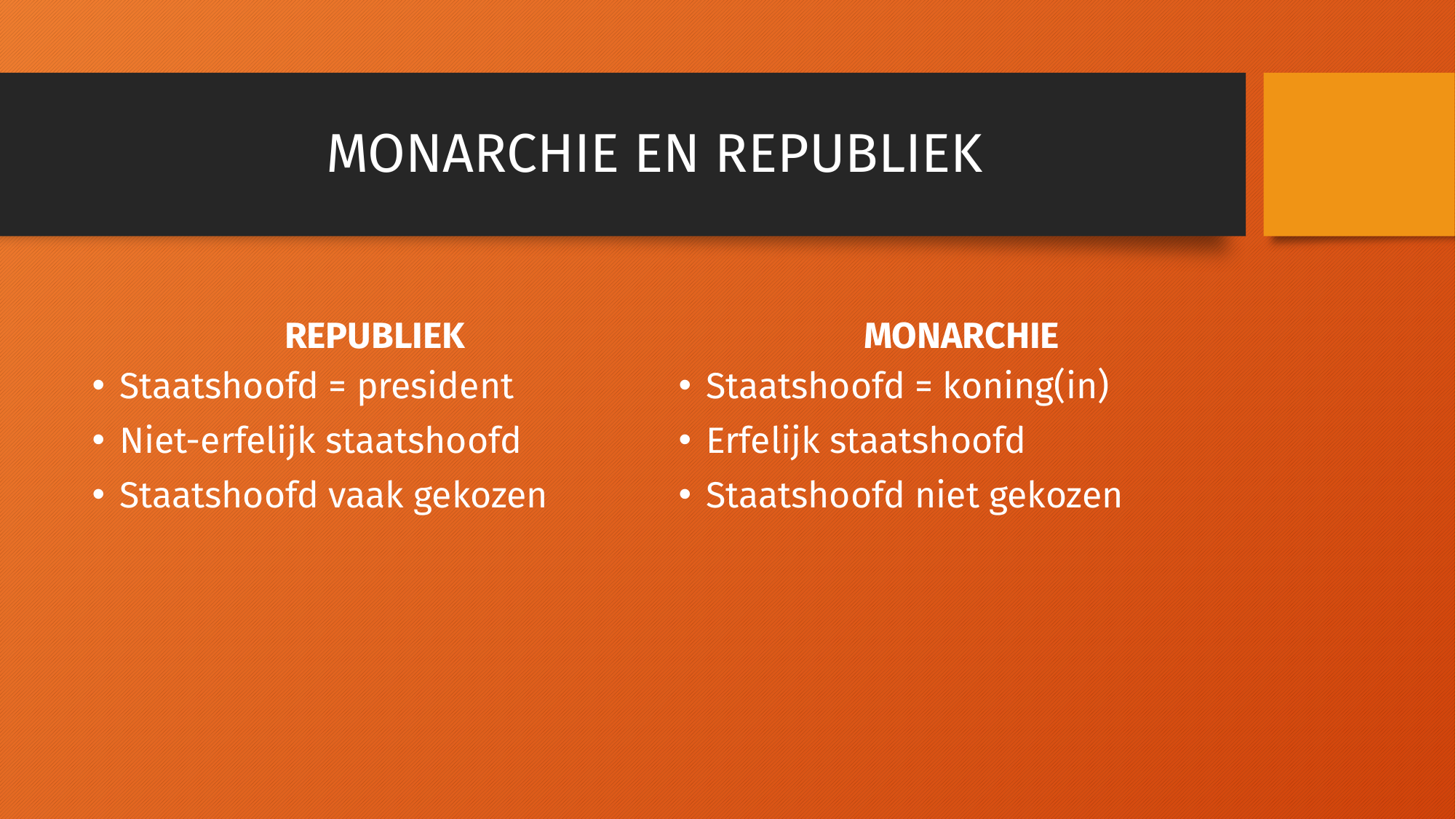

# MONARCHIE EN REPUBLIEK
REPUBLIEK
MONARCHIE
Staatshoofd = president
Niet-erfelijk staatshoofd
Staatshoofd vaak gekozen
Staatshoofd = koning(in)
Erfelijk staatshoofd
Staatshoofd niet gekozen